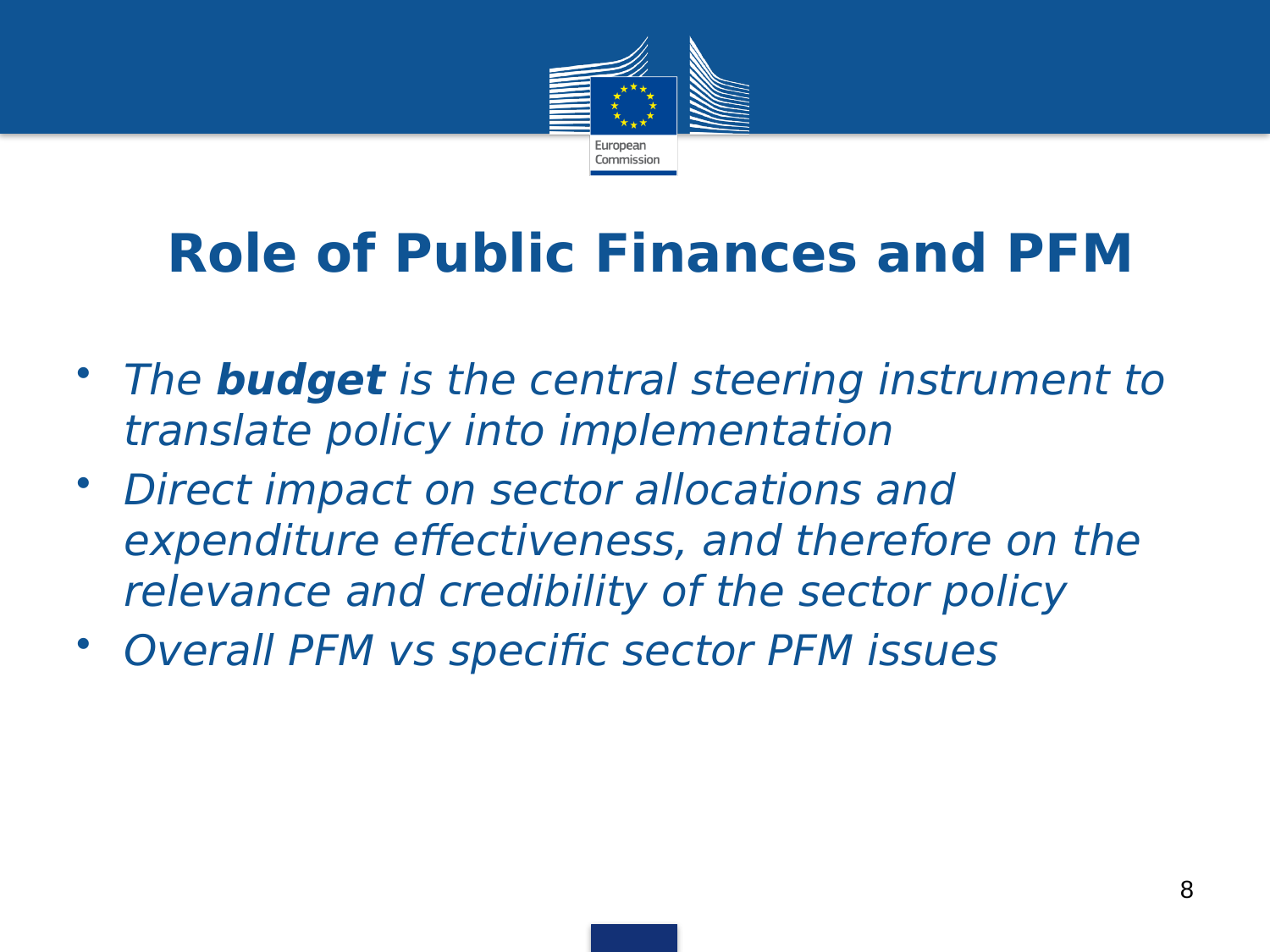

# Role of Public Finances and PFM
The budget is the central steering instrument to translate policy into implementation
Direct impact on sector allocations and expenditure effectiveness, and therefore on the relevance and credibility of the sector policy
Overall PFM vs specific sector PFM issues
8